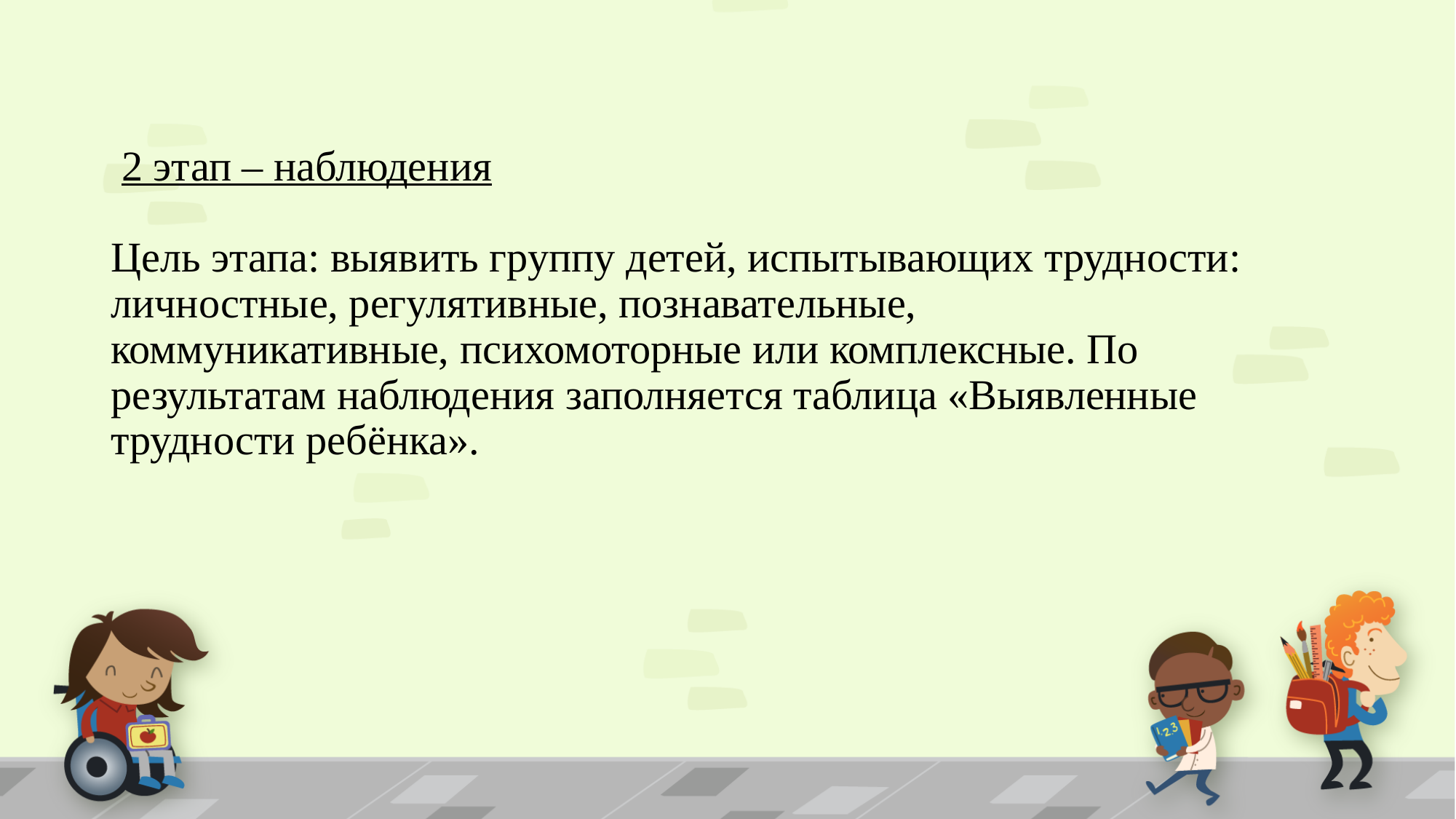

# 2 этап – наблюдения Цель этапа: выявить группу детей, испытывающих трудности: личностные, регулятивные, познавательные, коммуникативные, психомоторные или комплексные. По результатам наблюдения заполняется таблица «Выявленные трудности ребёнка».